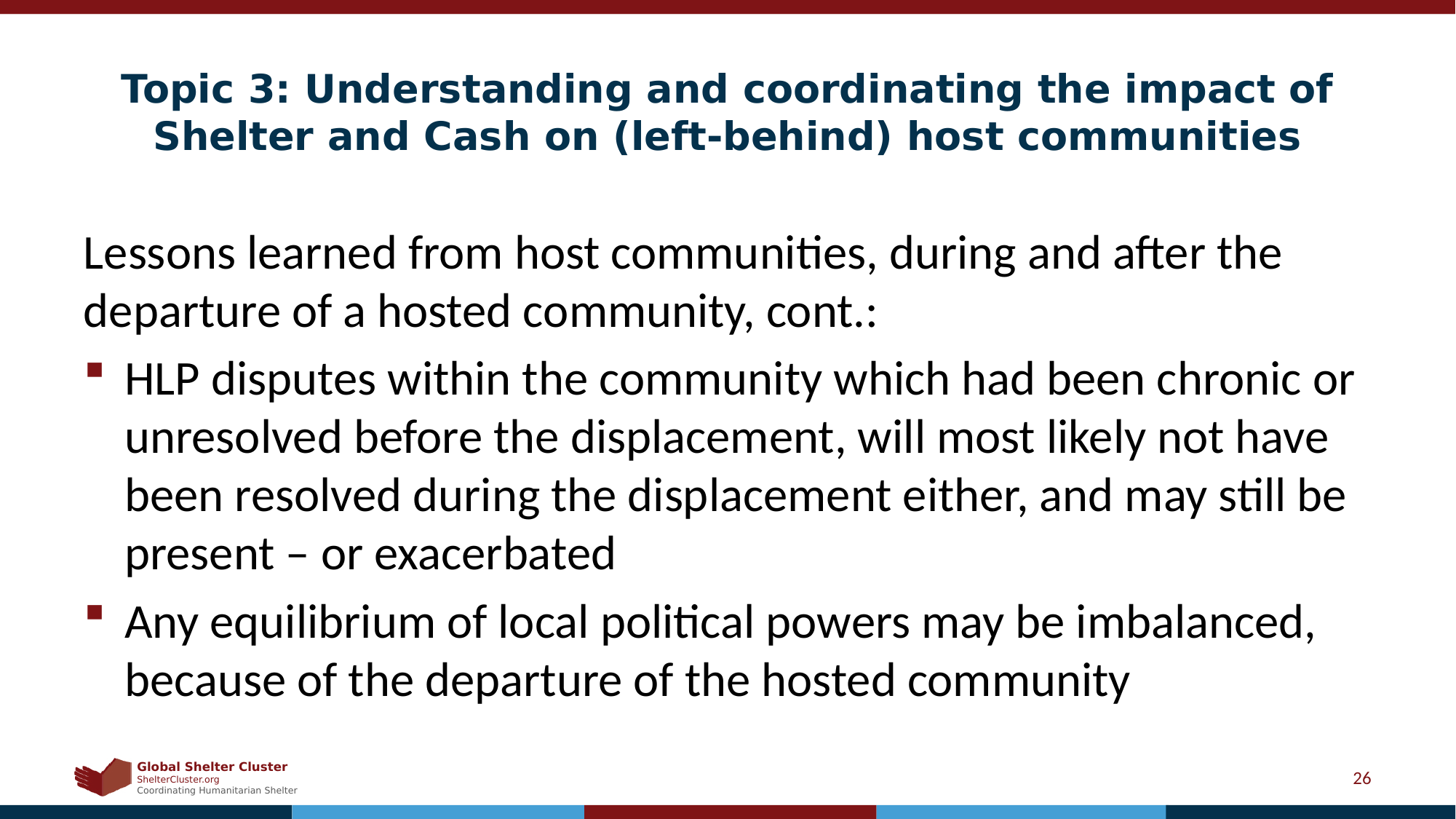

# Topic 3: Understanding and coordinating the impact of Shelter and Cash on (left-behind) host communities
Lessons learned from host communities, during and after the departure of a hosted community, cont.:
HLP disputes within the community which had been chronic or unresolved before the displacement, will most likely not have been resolved during the displacement either, and may still be present – or exacerbated
Any equilibrium of local political powers may be imbalanced, because of the departure of the hosted community

26